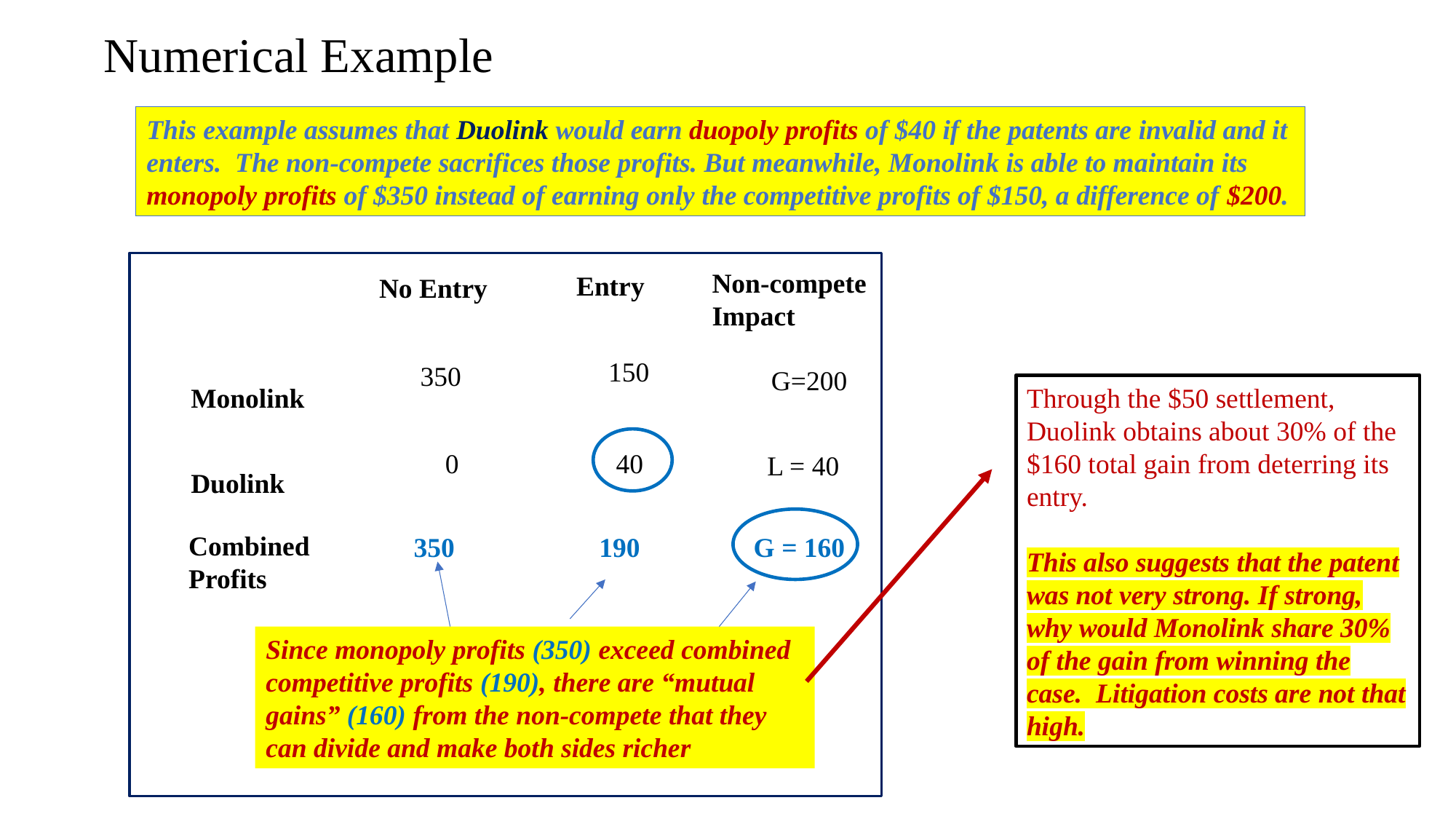

# Numerical Example
This example assumes that Duolink would earn duopoly profits of $40 if the patents are invalid and it enters.  The non-compete sacrifices those profits. But meanwhile, Monolink is able to maintain its monopoly profits of $350 instead of earning only the competitive profits of $150, a difference of $200.

Non-compete
Impact
Entry
No Entry
  150
350
G=200
Through the $50 settlement, Duolink obtains about 30% of the $160 total gain from deterring its entry.

This also suggests that the patent was not very strong. If strong, why would Monolink share 30% of the gain from winning the case.  Litigation costs are not that high.
Monolink

40
   0
L = 40
Duolink

CombinedProfits
350
190
G = 160
Since monopoly profits (350) exceed combined competitive profits (190), there are “mutual gains” (160) from the non-compete that they can divide and make both sides richer